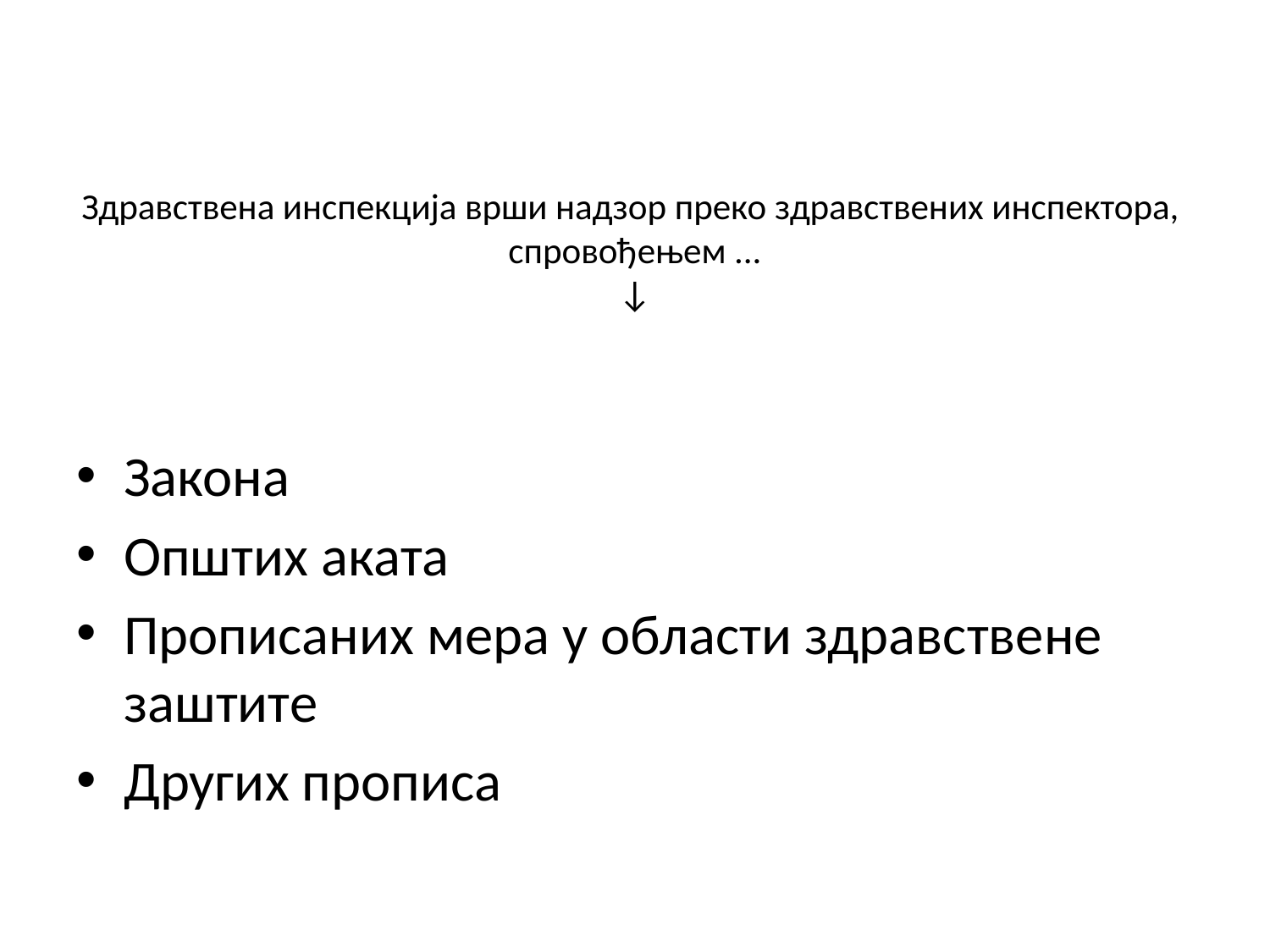

# Здравствена инспекција врши надзор преко здравствених инспектора, спровођењем ... ↓
Закона
Општих аката
Прописаних мера у области здравствене заштите
Других прописа